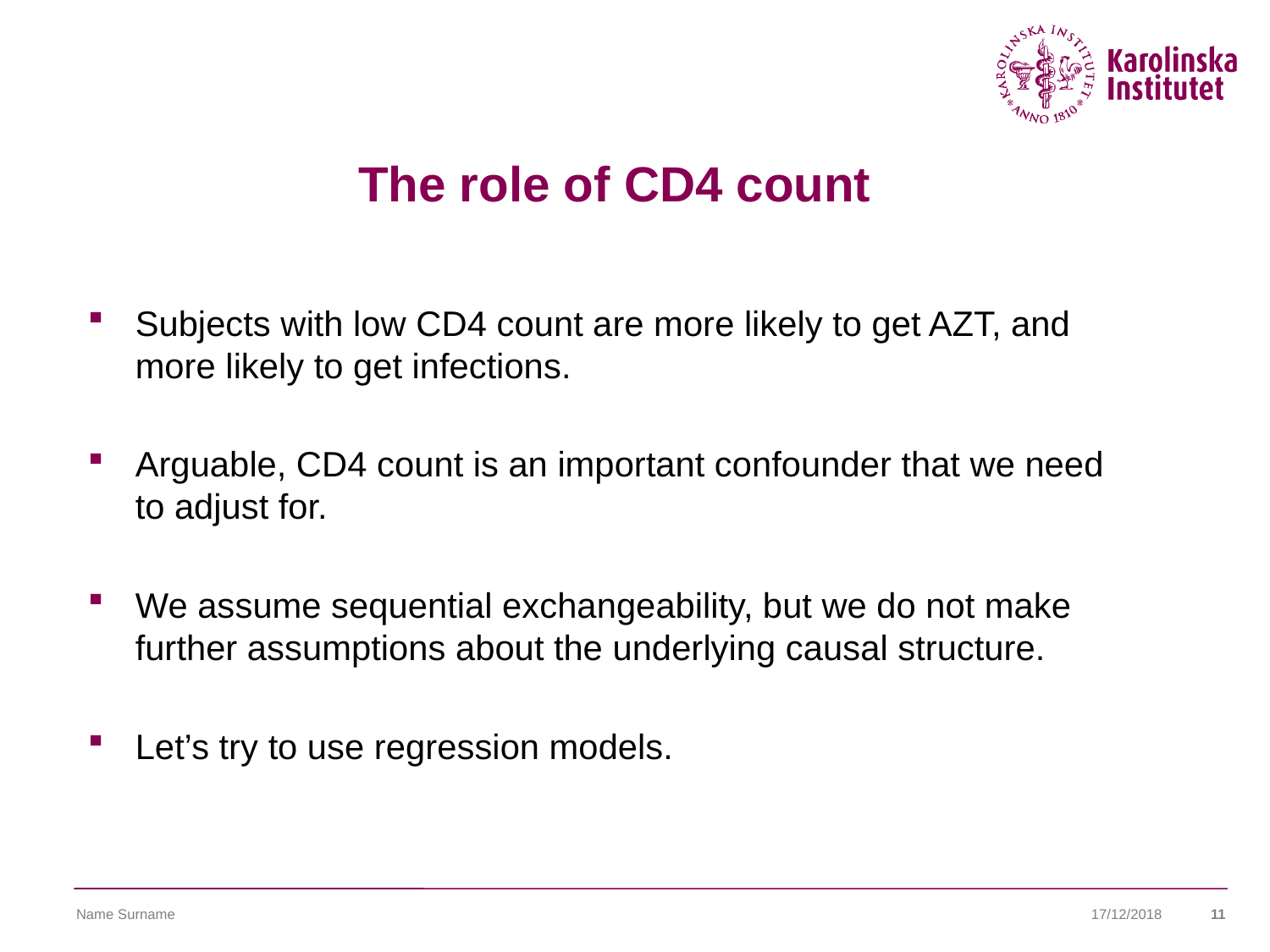

# The role of CD4 count
Subjects with low CD4 count are more likely to get AZT, and more likely to get infections.

Arguable, CD4 count is an important confounder that we need to adjust for.

We assume sequential exchangeability, but we do not make further assumptions about the underlying causal structure.

Let’s try to use regression models.

Name Surname
17/12/2018
11